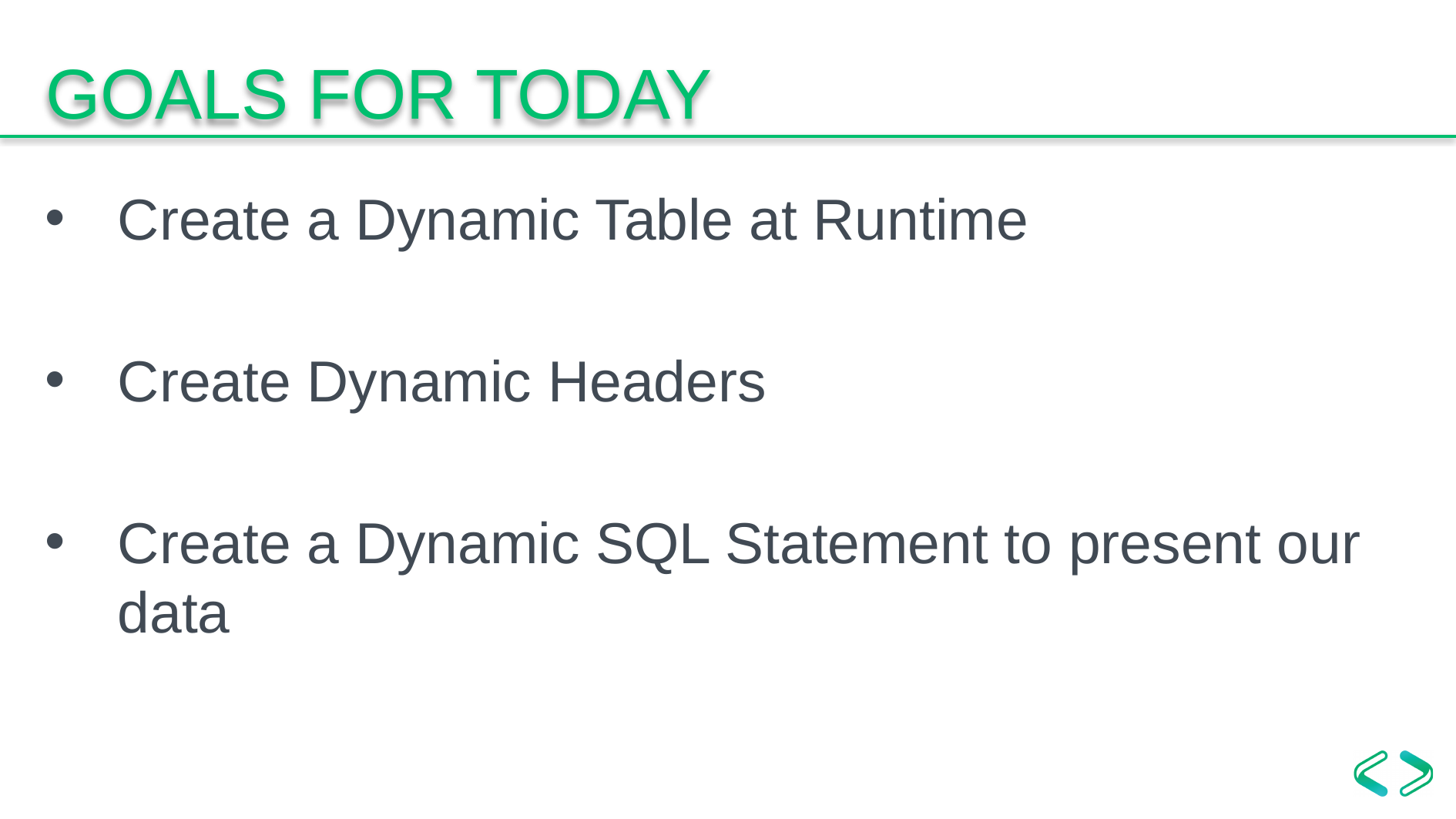

# GOALS FOR TODAY
Create a Dynamic Table at Runtime

Create Dynamic Headers

Create a Dynamic SQL Statement to present our data